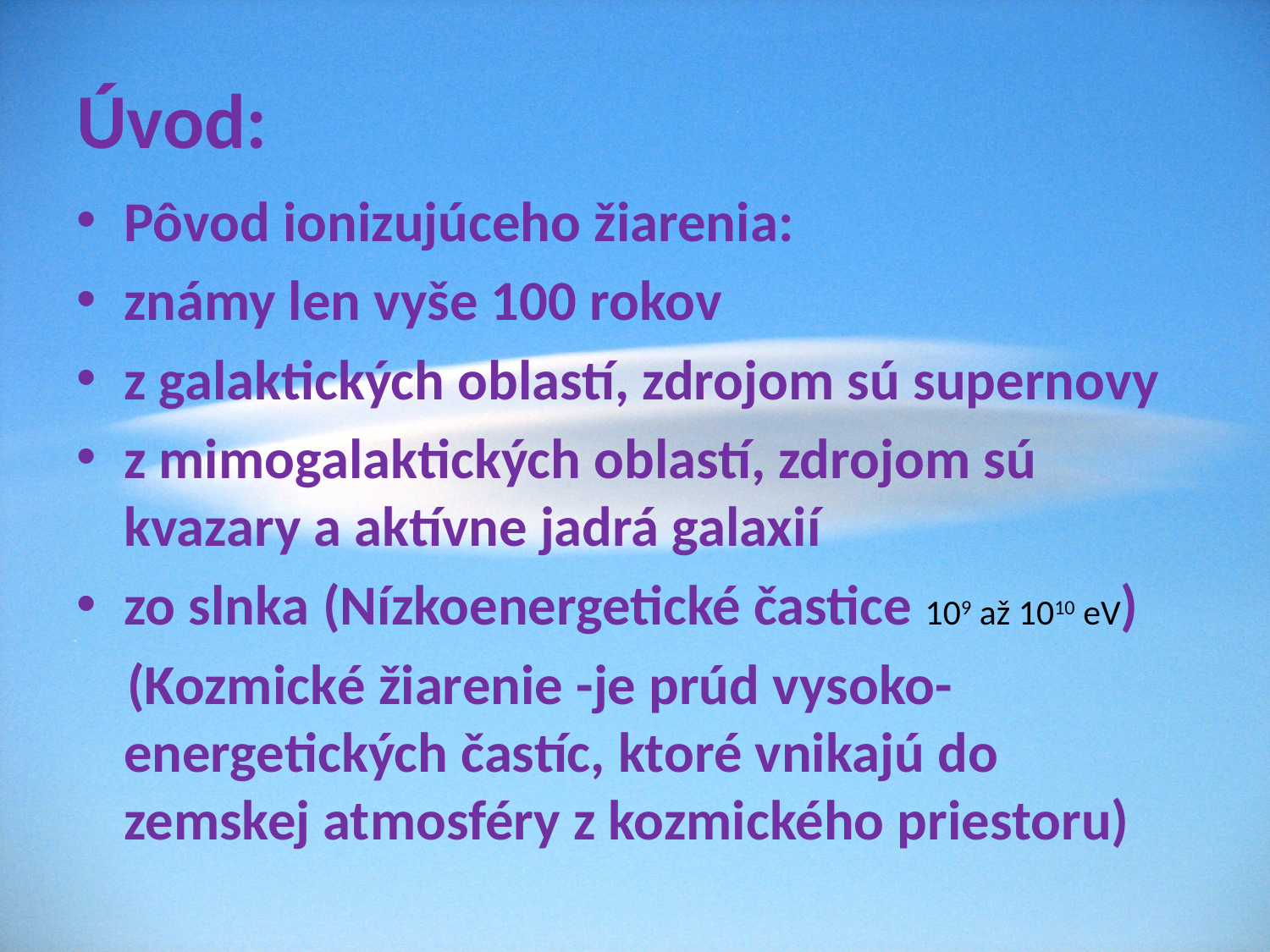

# Úvod:
Pôvod ionizujúceho žiarenia:
známy len vyše 100 rokov
z galaktických oblastí, zdrojom sú supernovy
z mimogalaktických oblastí, zdrojom sú kvazary a aktívne jadrá galaxií
zo slnka (Nízkoenergetické častice 109 až 1010 eV)
    (Kozmické žiarenie -je prúd vysoko-energetických častíc, ktoré vnikajú do zemskej atmosféry z kozmického priestoru)